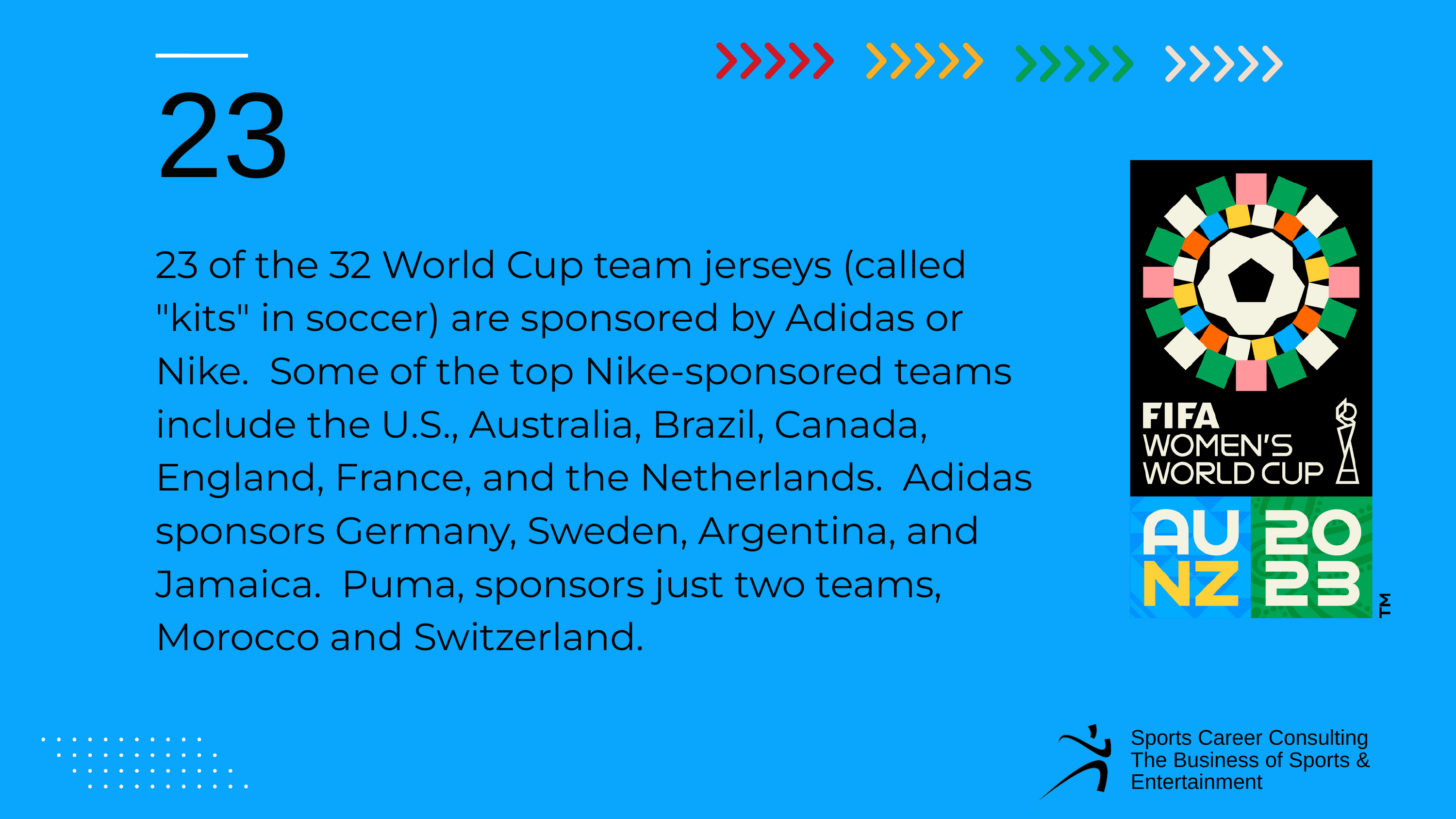

23

23 of the 32 World Cup team jerseys (called "kits" in soccer) are sponsored by Adidas or Nike.  Some of the top Nike-sponsored teams include the U.S., Australia, Brazil, Canada, England, France, and the Netherlands.  Adidas sponsors Germany, Sweden, Argentina, and Jamaica.  Puma, sponsors just two teams, Morocco and Switzerland.

Sports Career Consulting
The Business of Sports & Entertainment